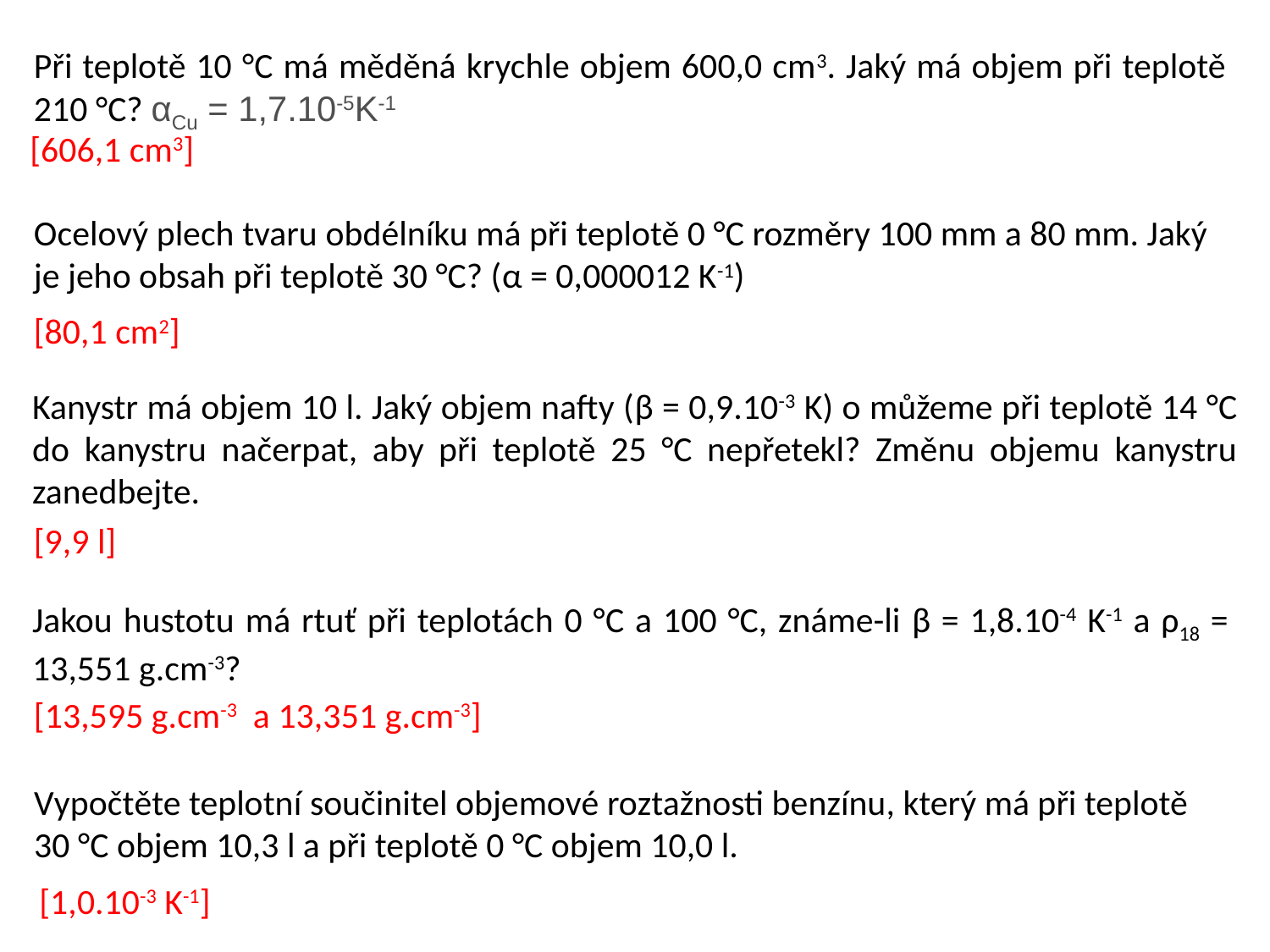

Při teplotě 10 °C má měděná krychle objem 600,0 cm3. Jaký má objem při teplotě 210 °C? αCu = 1,7.10-5K-1
[606,1 cm3]
Ocelový plech tvaru obdélníku má při teplotě 0 °C rozměry 100 mm a 80 mm. Jaký je jeho obsah při teplotě 30 °C? (α = 0,000012 K-1)
[80,1 cm2]
Kanystr má objem 10 l. Jaký objem nafty (β = 0,9.10-3 K) o můžeme při teplotě 14 °C do kanystru načerpat, aby při teplotě 25 °C nepřetekl? Změnu objemu kanystru zanedbejte.
[9,9 l]
Jakou hustotu má rtuť při teplotách 0 °C a 100 °C, známe-li β = 1,8.10-4 K-1 a ρ18 = 13,551 g.cm-3?
[13,595 g.cm-3  a 13,351 g.cm-3]
Vypočtěte teplotní součinitel objemové roztažnosti benzínu, který má při teplotě 30 °C objem 10,3 l a při teplotě 0 °C objem 10,0 l.
[1,0.10-3 K-1]